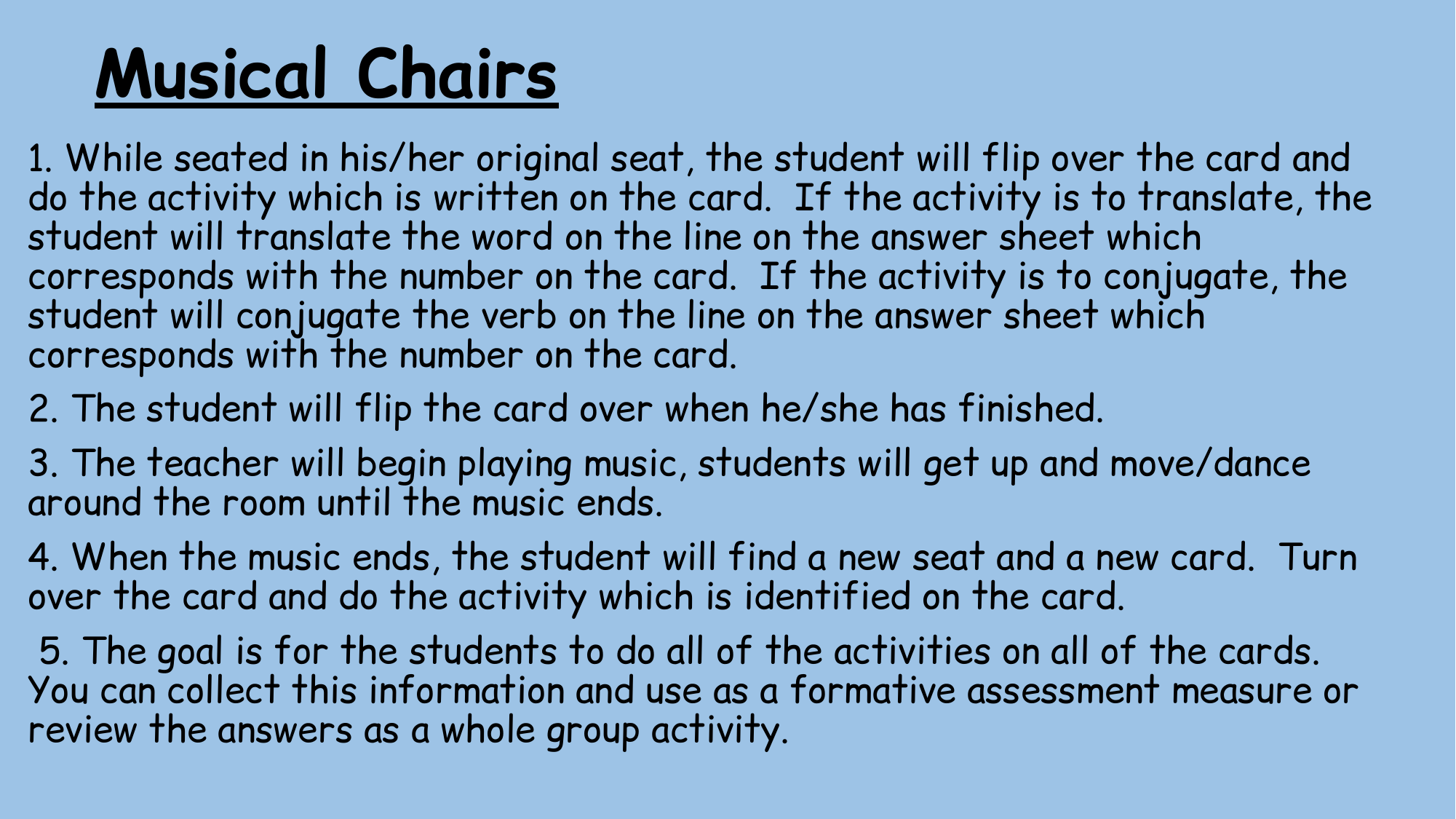

# Musical Chairs
1. While seated in his/her original seat, the student will flip over the card and do the activity which is written on the card.  If the activity is to translate, the student will translate the word on the line on the answer sheet which corresponds with the number on the card.  If the activity is to conjugate, the student will conjugate the verb on the line on the answer sheet which corresponds with the number on the card.
2. The student will flip the card over when he/she has finished.
3. The teacher will begin playing music, students will get up and move/dance around the room until the music ends.
4. When the music ends, the student will find a new seat and a new card.  Turn over the card and do the activity which is identified on the card.
 5. The goal is for the students to do all of the activities on all of the cards.  You can collect this information and use as a formative assessment measure or review the answers as a whole group activity.